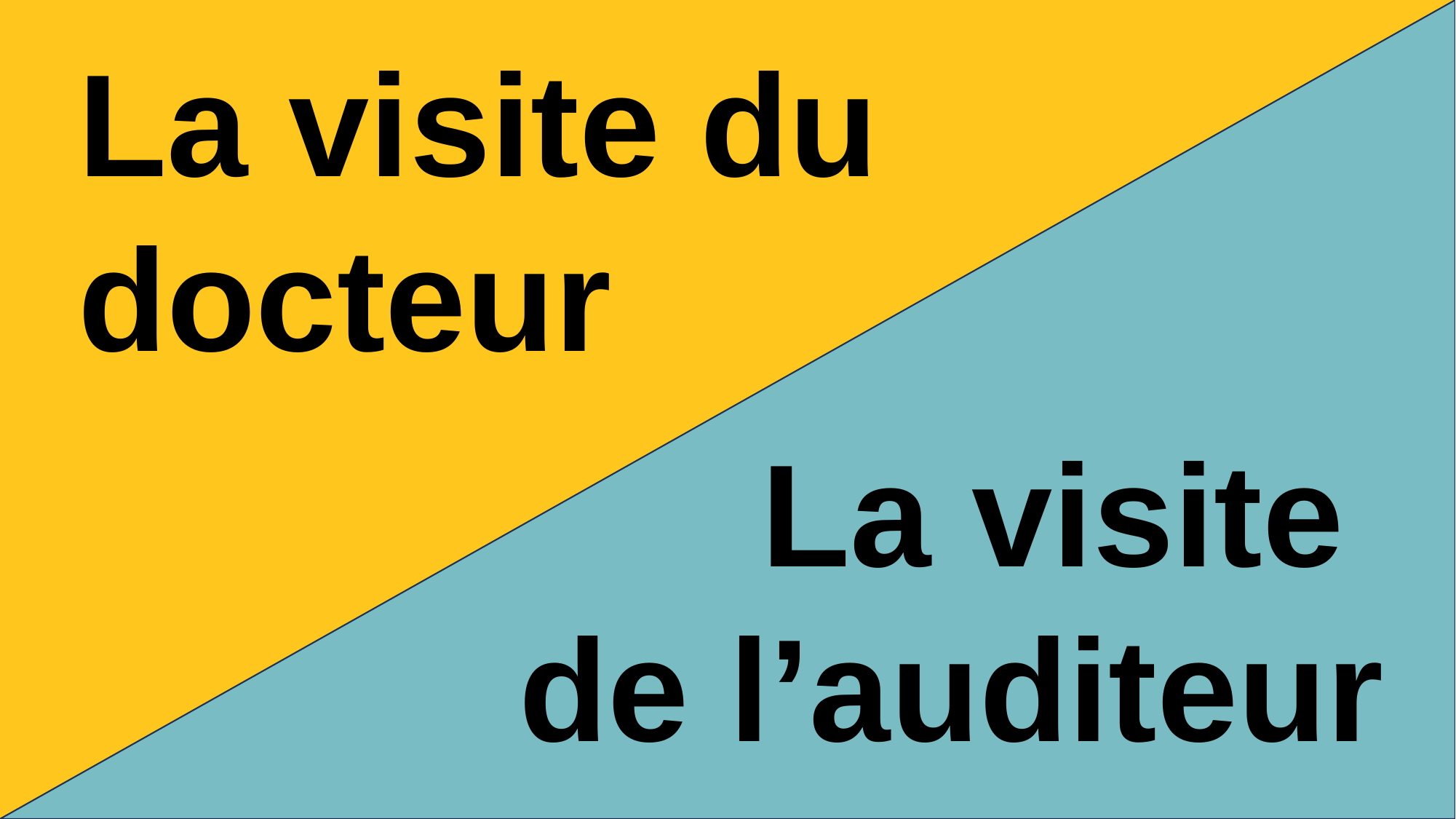

La visite du
docteur
La visite
de l’auditeur